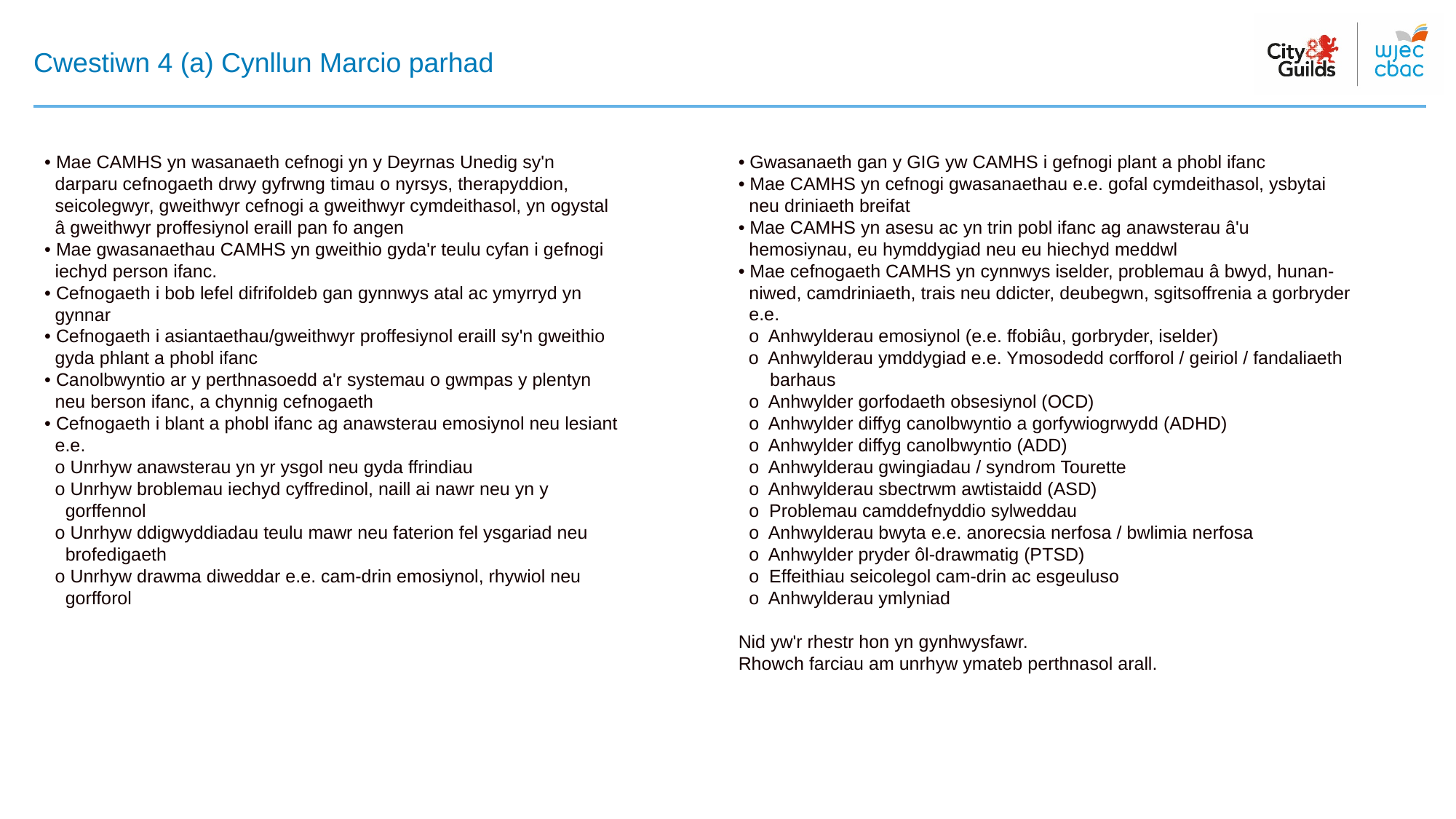

# Cwestiwn 4 (a) Cynllun Marcio parhad
• Mae CAMHS yn wasanaeth cefnogi yn y Deyrnas Unedig sy'n darparu cefnogaeth drwy gyfrwng timau o nyrsys, therapyddion, seicolegwyr, gweithwyr cefnogi a gweithwyr cymdeithasol, yn ogystal â gweithwyr proffesiynol eraill pan fo angen
• Mae gwasanaethau CAMHS yn gweithio gyda'r teulu cyfan i gefnogi iechyd person ifanc.
• Cefnogaeth i bob lefel difrifoldeb gan gynnwys atal ac ymyrryd yn gynnar
• Cefnogaeth i asiantaethau/gweithwyr proffesiynol eraill sy'n gweithio gyda phlant a phobl ifanc
• Canolbwyntio ar y perthnasoedd a'r systemau o gwmpas y plentyn neu berson ifanc, a chynnig cefnogaeth
• Cefnogaeth i blant a phobl ifanc ag anawsterau emosiynol neu lesiant e.e.
o Unrhyw anawsterau yn yr ysgol neu gyda ffrindiau
o Unrhyw broblemau iechyd cyffredinol, naill ai nawr neu yn y gorffennol
o Unrhyw ddigwyddiadau teulu mawr neu faterion fel ysgariad neu brofedigaeth
o Unrhyw drawma diweddar e.e. cam-drin emosiynol, rhywiol neu gorfforol
• Gwasanaeth gan y GIG yw CAMHS i gefnogi plant a phobl ifanc
• Mae CAMHS yn cefnogi gwasanaethau e.e. gofal cymdeithasol, ysbytai neu driniaeth breifat
• Mae CAMHS yn asesu ac yn trin pobl ifanc ag anawsterau â'u hemosiynau, eu hymddygiad neu eu hiechyd meddwl
• Mae cefnogaeth CAMHS yn cynnwys iselder, problemau â bwyd, hunan-niwed, camdriniaeth, trais neu ddicter, deubegwn, sgitsoffrenia a gorbryder e.e.
o  Anhwylderau emosiynol (e.e. ffobiâu, gorbryder, iselder)
o  Anhwylderau ymddygiad e.e. Ymosodedd corfforol / geiriol / fandaliaeth barhaus
o  Anhwylder gorfodaeth obsesiynol (OCD)
o  Anhwylder diffyg canolbwyntio a gorfywiogrwydd (ADHD)
o  Anhwylder diffyg canolbwyntio (ADD)
o  Anhwylderau gwingiadau / syndrom Tourette
o  Anhwylderau sbectrwm awtistaidd (ASD)
o  Problemau camddefnyddio sylweddau
o  Anhwylderau bwyta e.e. anorecsia nerfosa / bwlimia nerfosa
o  Anhwylder pryder ôl-drawmatig (PTSD)
o  Effeithiau seicolegol cam-drin ac esgeuluso
o  Anhwylderau ymlyniad

Nid yw'r rhestr hon yn gynhwysfawr.
Rhowch farciau am unrhyw ymateb perthnasol arall.